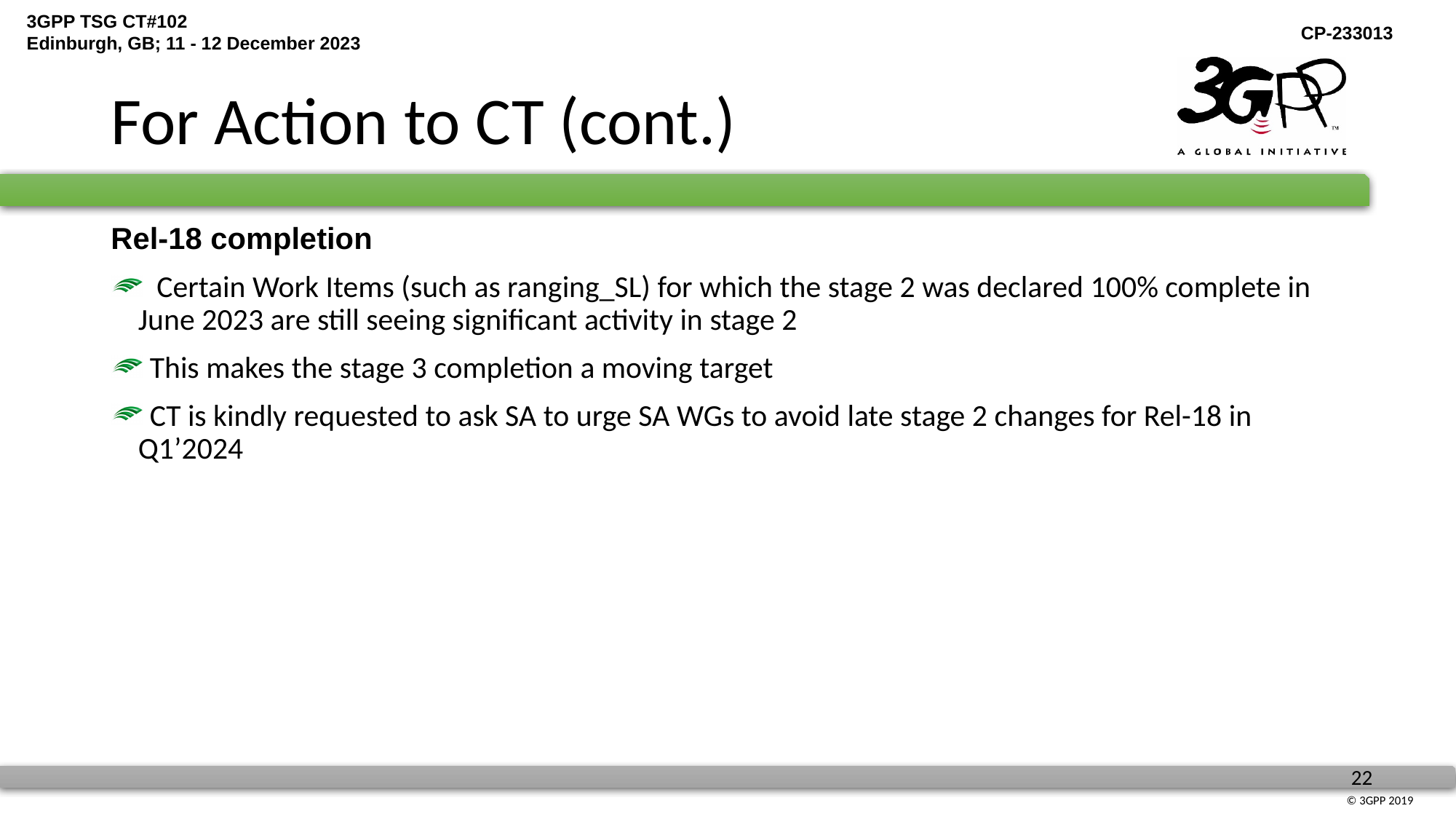

# For Action to CT (cont.)
Rel-18 completion
  Certain Work Items (such as ranging_SL) for which the stage 2 was declared 100% complete in June 2023 are still seeing significant activity in stage 2
 This makes the stage 3 completion a moving target
 CT is kindly requested to ask SA to urge SA WGs to avoid late stage 2 changes for Rel-18 in Q1’2024